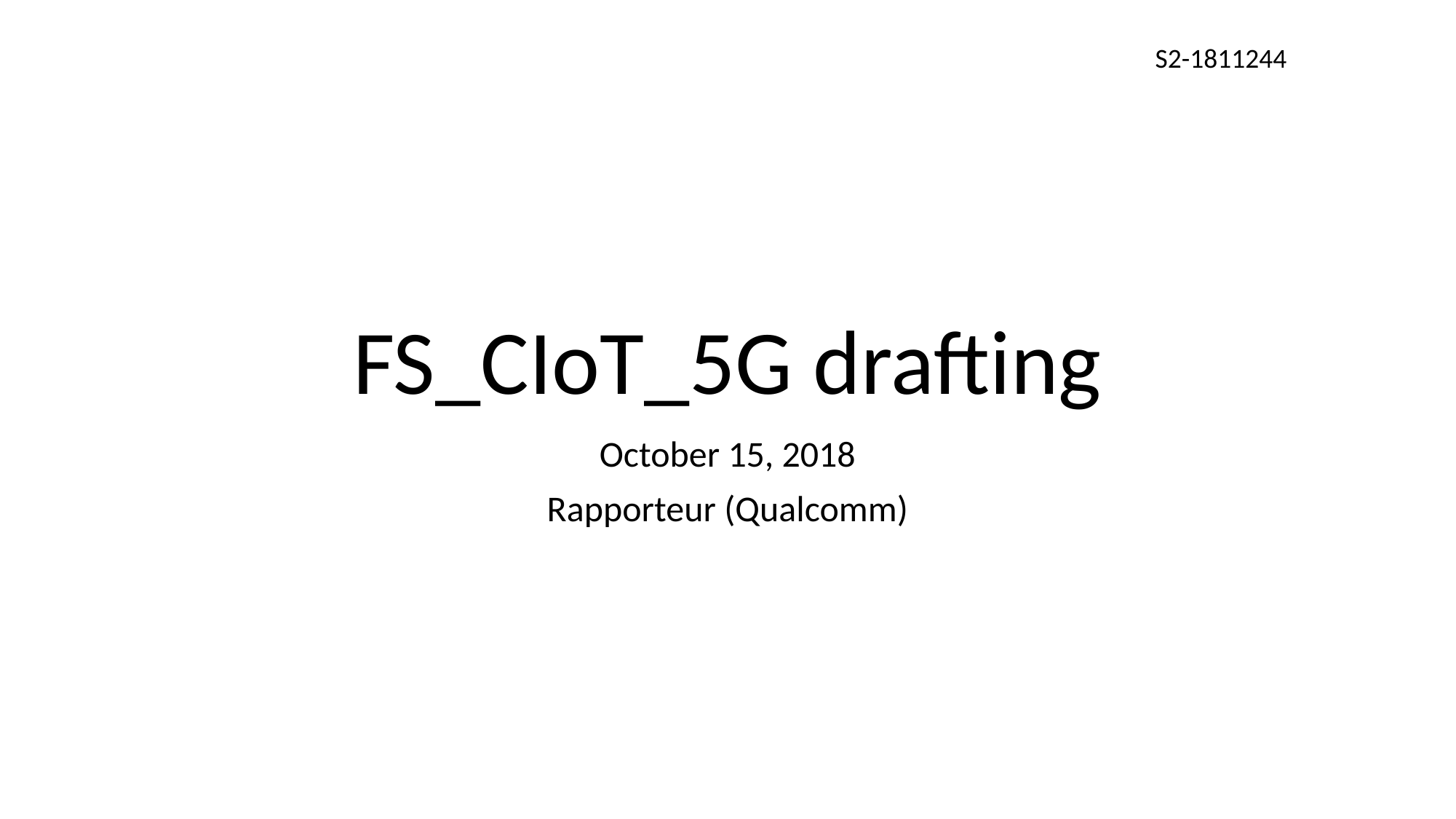

S2-1811244
# FS_CIoT_5G drafting
October 15, 2018
Rapporteur (Qualcomm)